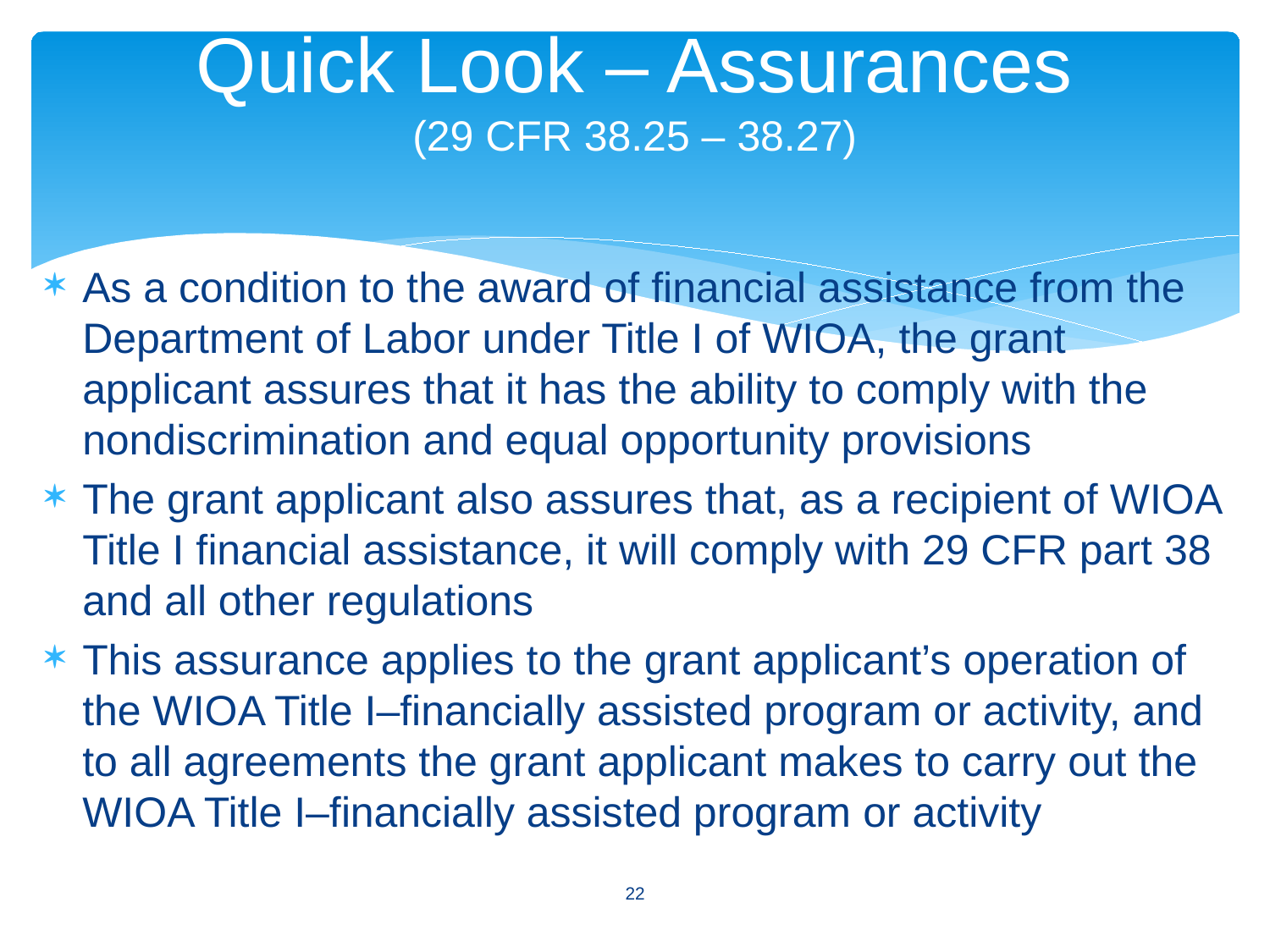

# Quick Look – Assurances (29 CFR 38.25 – 38.27)
As a condition to the award of financial assistance from the Department of Labor under Title I of WIOA, the grant applicant assures that it has the ability to comply with the nondiscrimination and equal opportunity provisions
The grant applicant also assures that, as a recipient of WIOA Title I financial assistance, it will comply with 29 CFR part 38 and all other regulations
This assurance applies to the grant applicant’s operation of the WIOA Title I–financially assisted program or activity, and to all agreements the grant applicant makes to carry out the WIOA Title I–financially assisted program or activity

22